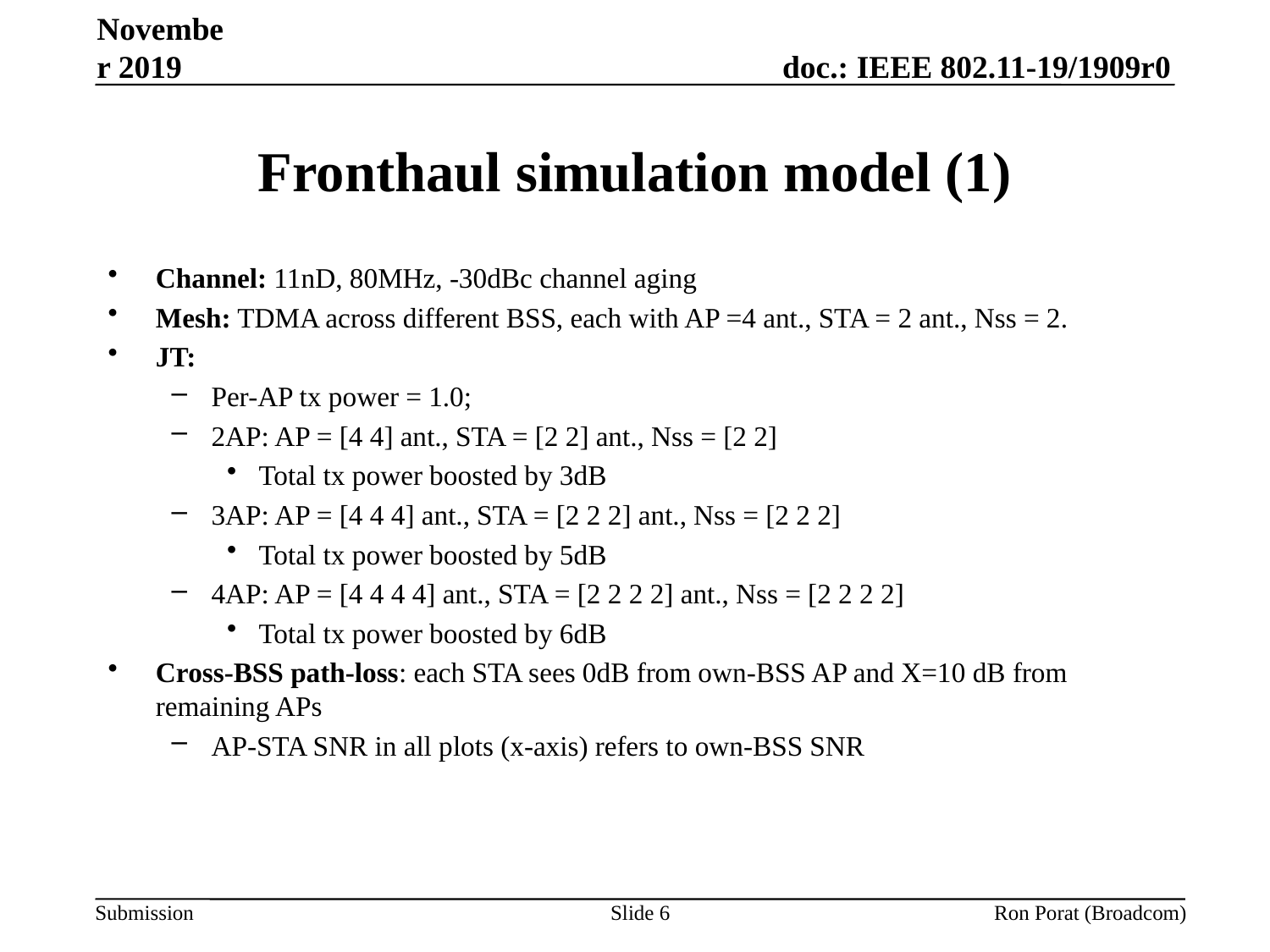

November 2019
# Fronthaul simulation model (1)
Channel: 11nD, 80MHz, -30dBc channel aging
Mesh: TDMA across different BSS, each with AP =4 ant., STA = 2 ant., Nss = 2.
JT:
Per-AP tx power = 1.0;
2AP: AP = [4 4] ant., STA = [2 2] ant., Nss = [2 2]
Total tx power boosted by 3dB
3AP: AP = [4 4 4] ant., STA = [2 2 2] ant., Nss = [2 2 2]
Total tx power boosted by 5dB
4AP: AP = [4 4 4 4] ant., STA = [2 2 2 2] ant., Nss = [2 2 2 2]
Total tx power boosted by 6dB
Cross-BSS path-loss: each STA sees 0dB from own-BSS AP and X=10 dB from remaining APs
AP-STA SNR in all plots (x-axis) refers to own-BSS SNR

Slide 6
Ron Porat (Broadcom)